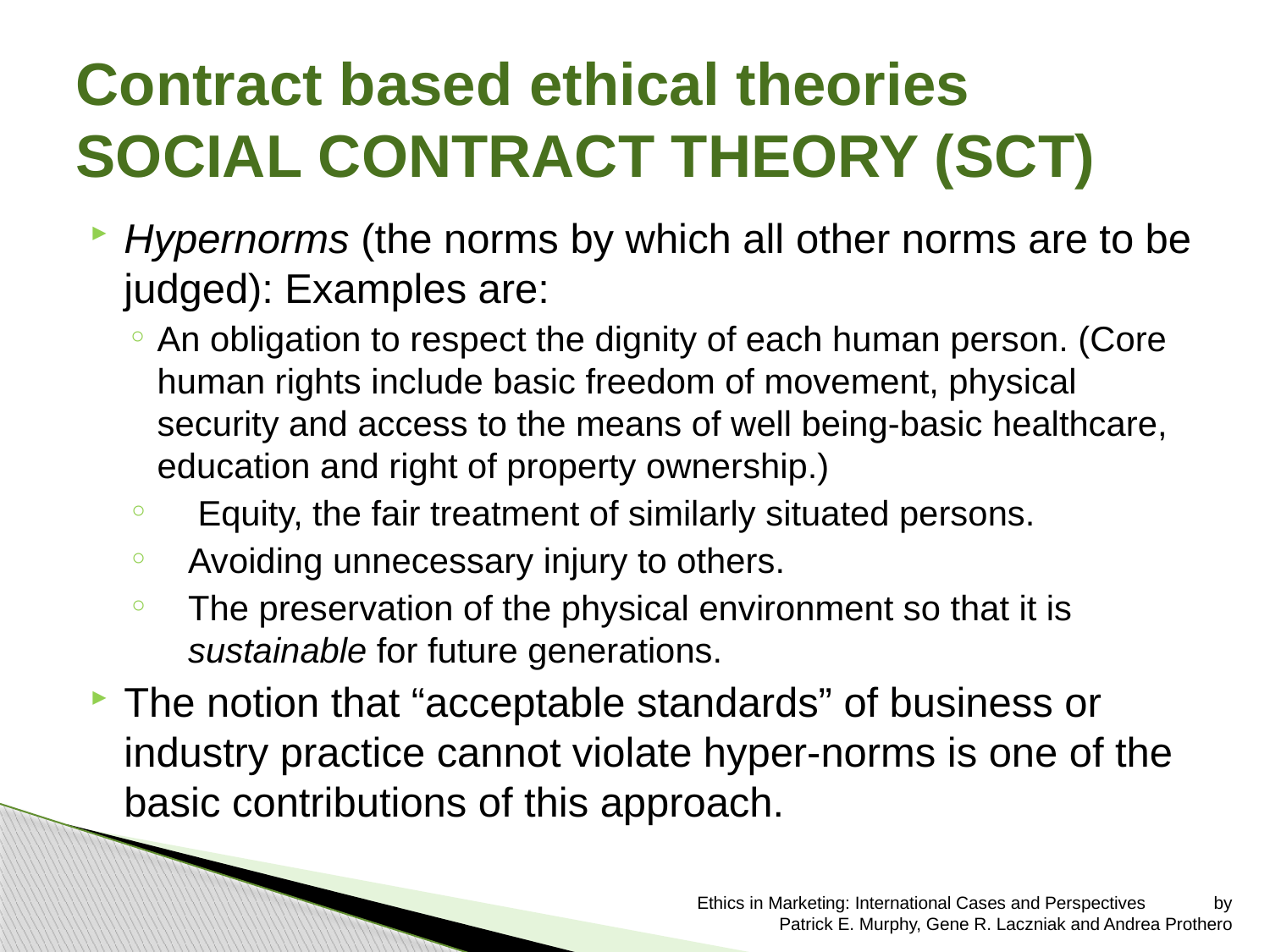

# Contract based ethical theories SOCIAL CONTRACT THEORY (SCT)
Hypernorms (the norms by which all other norms are to be judged): Examples are:
An obligation to respect the dignity of each human person. (Core human rights include basic freedom of movement, physical security and access to the means of well being-basic healthcare, education and right of property ownership.)
 Equity, the fair treatment of similarly situated persons.
Avoiding unnecessary injury to others.
The preservation of the physical environment so that it is sustainable for future generations.
The notion that “acceptable standards” of business or industry practice cannot violate hyper-norms is one of the basic contributions of this approach.
      Ethics in Marketing: International Cases and Perspectives              by Patrick E. Murphy, Gene R. Laczniak and Andrea Prothero